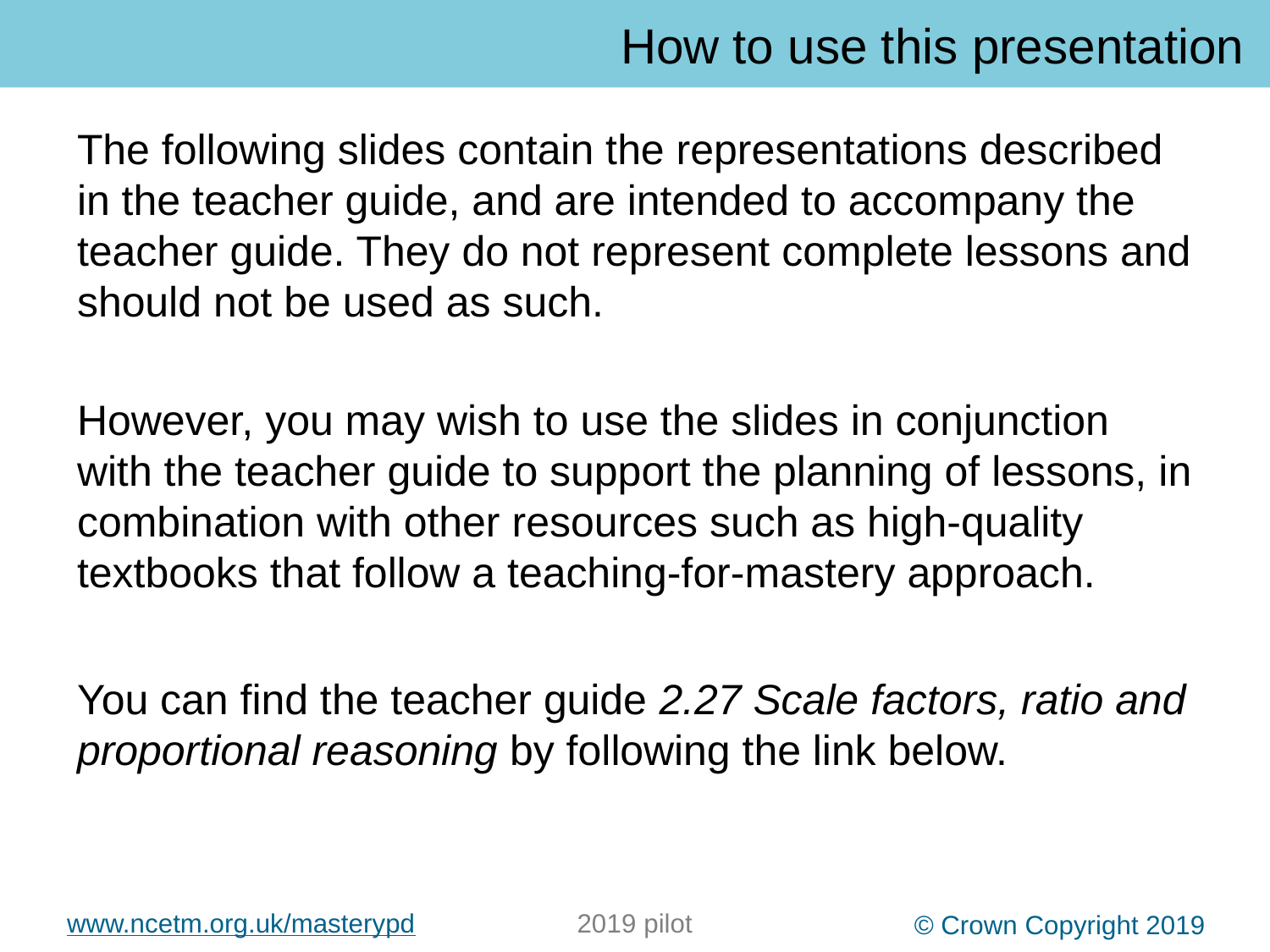

How to use this presentation
You can find the teacher guide 2.27 Scale factors, ratio and proportional reasoning by following the link below.